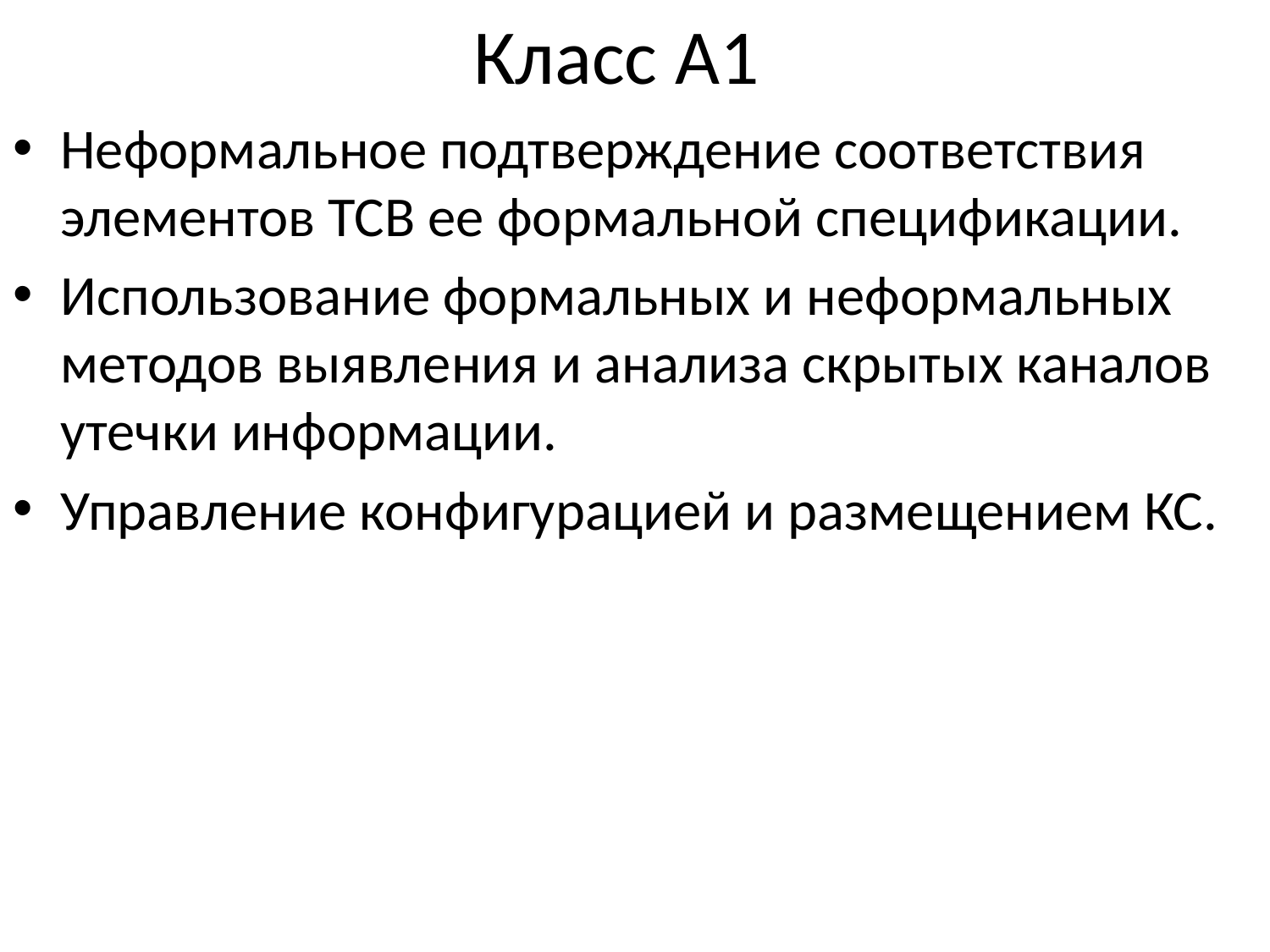

# Класс A1
Неформальное подтверждение соответствия элементов TCB ее формальной спецификации.
Использование формальных и неформальных методов выявления и анализа скрытых каналов утечки информации.
Управление конфигурацией и размещением КС.